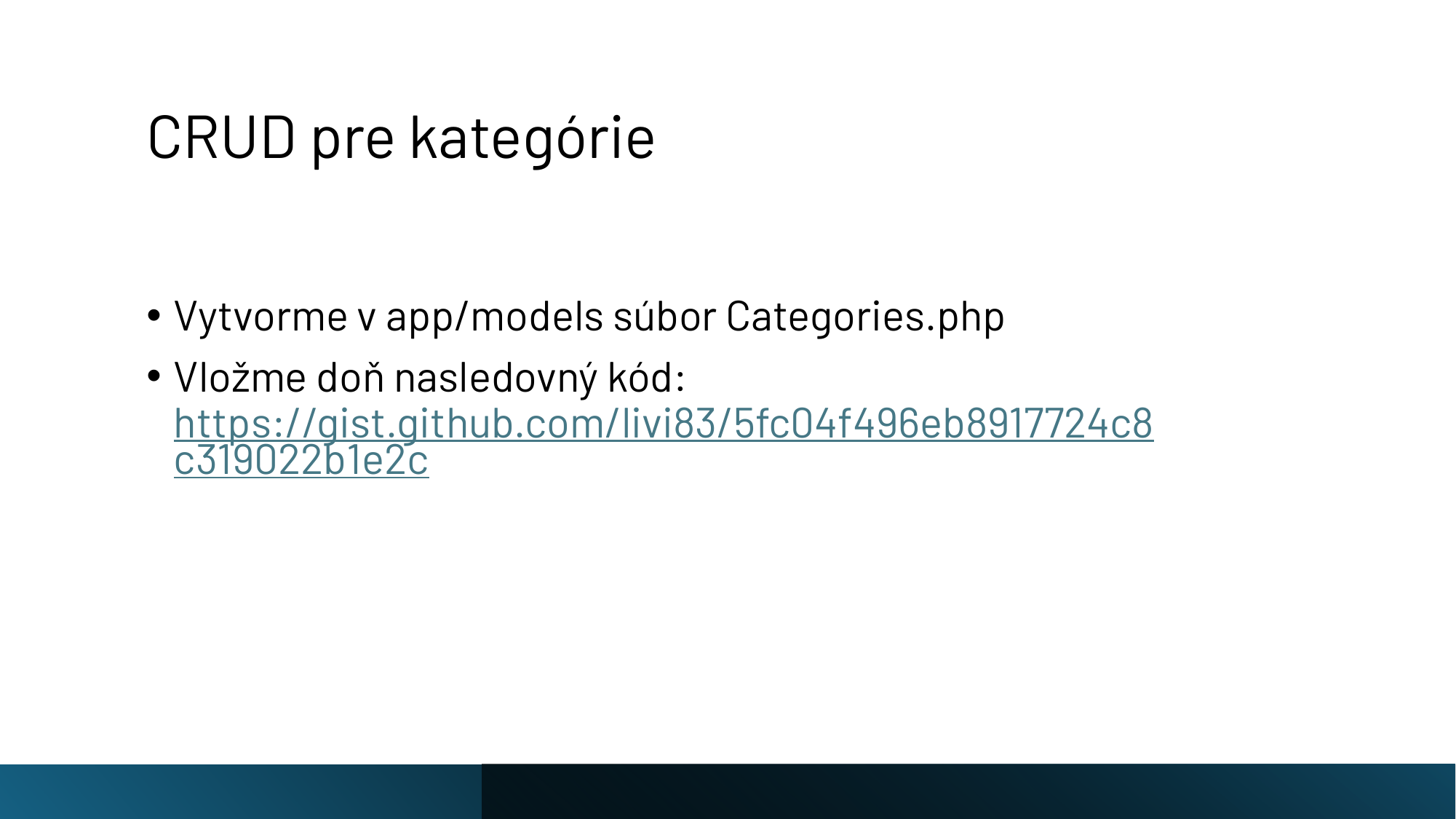

# CRUD pre kategórie
Vytvorme v app/models súbor Categories.php
Vložme doň nasledovný kód: https://gist.github.com/livi83/5fc04f496eb8917724c8c319022b1e2c